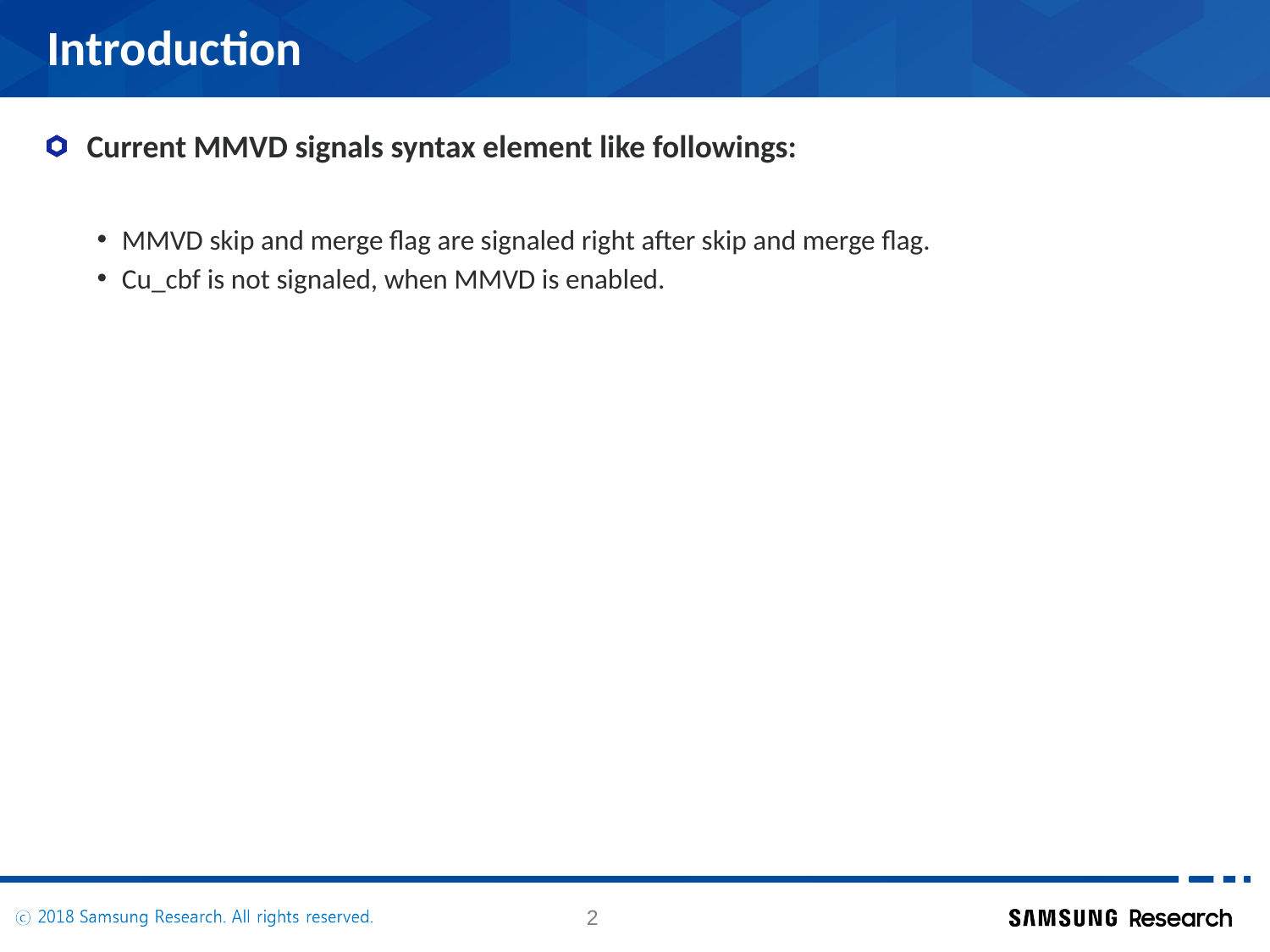

# Introduction
Current MMVD signals syntax element like followings:

MMVD skip and merge flag are signaled right after skip and merge flag.
Cu_cbf is not signaled, when MMVD is enabled.